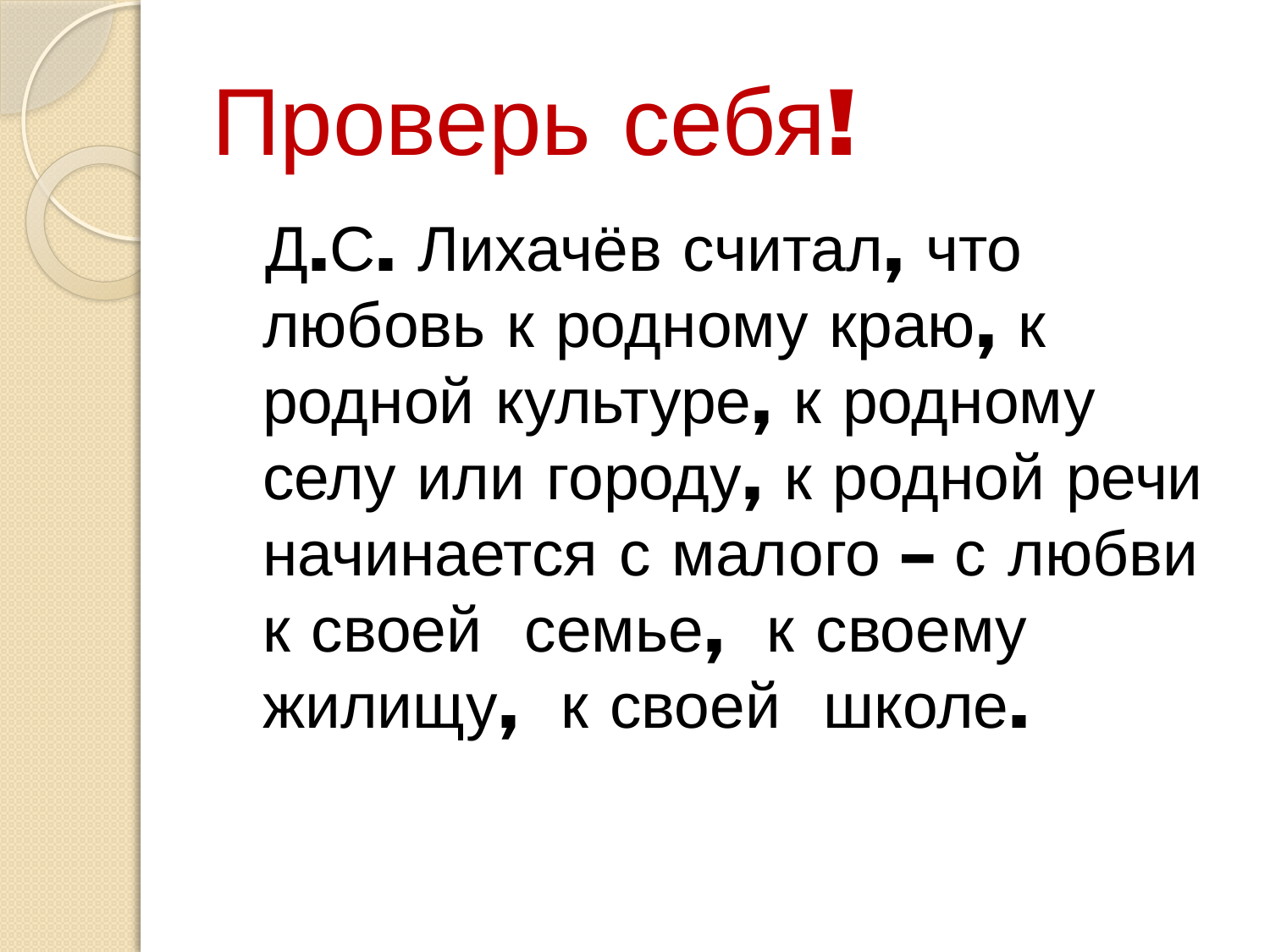

# Проверь себя!
  Д.С. Лихачёв считал, что любовь к родному краю, к родной культуре, к родному селу или городу, к родной речи начинается с малого – с любви  к своей  семье,  к своему  жилищу,  к своей  школе.